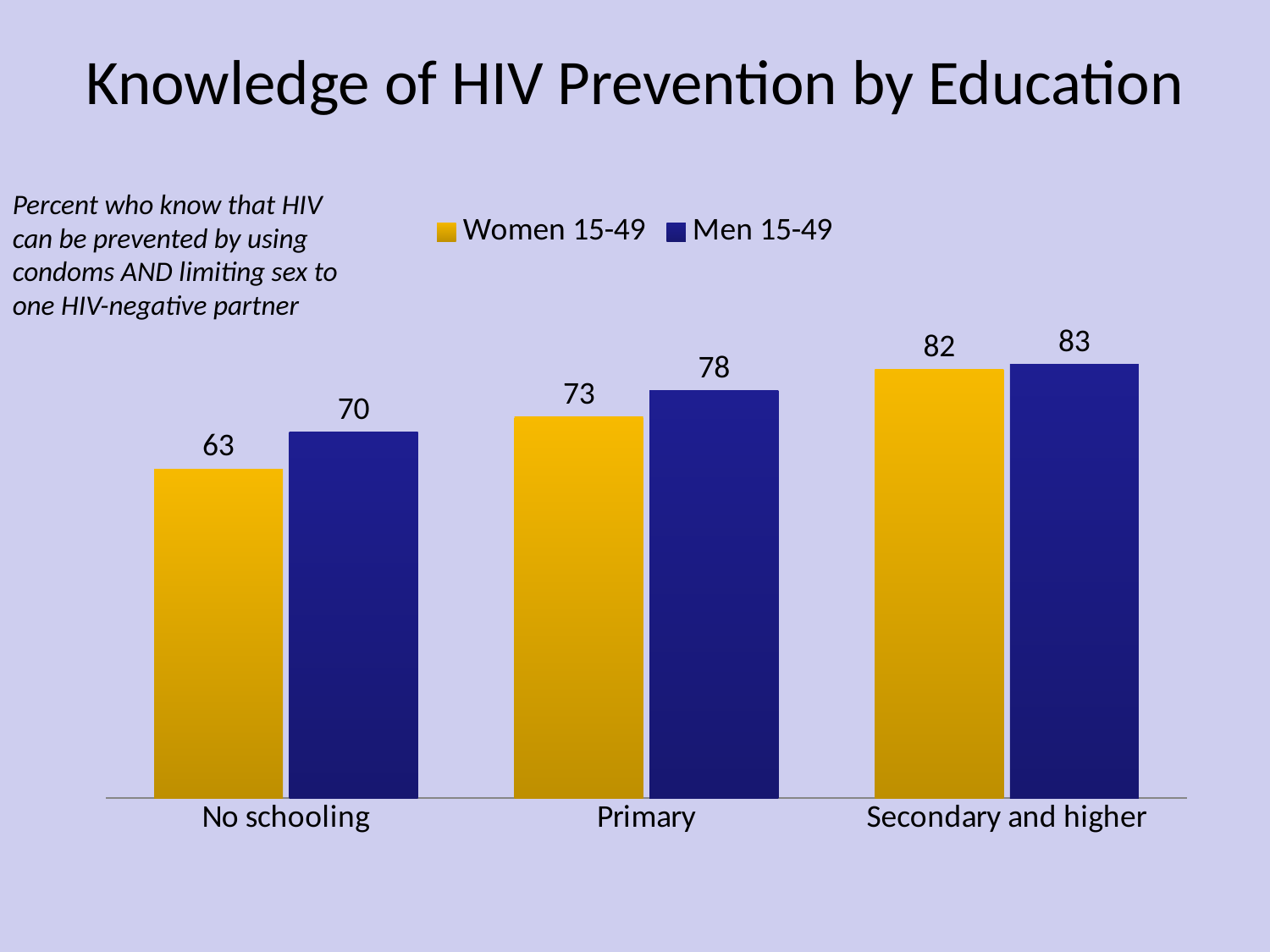

# Knowledge of HIV Prevention by Education
Percent who know that HIV can be prevented by using condoms AND limiting sex to one HIV-negative partner

### Chart

| Category | Women 15-49 | Men 15-49 |
|---|---|---|
| No schooling | 63.0 | 70.0 |
| Primary | 73.0 | 78.0 |
| Secondary and higher | 82.0 | 83.0 |